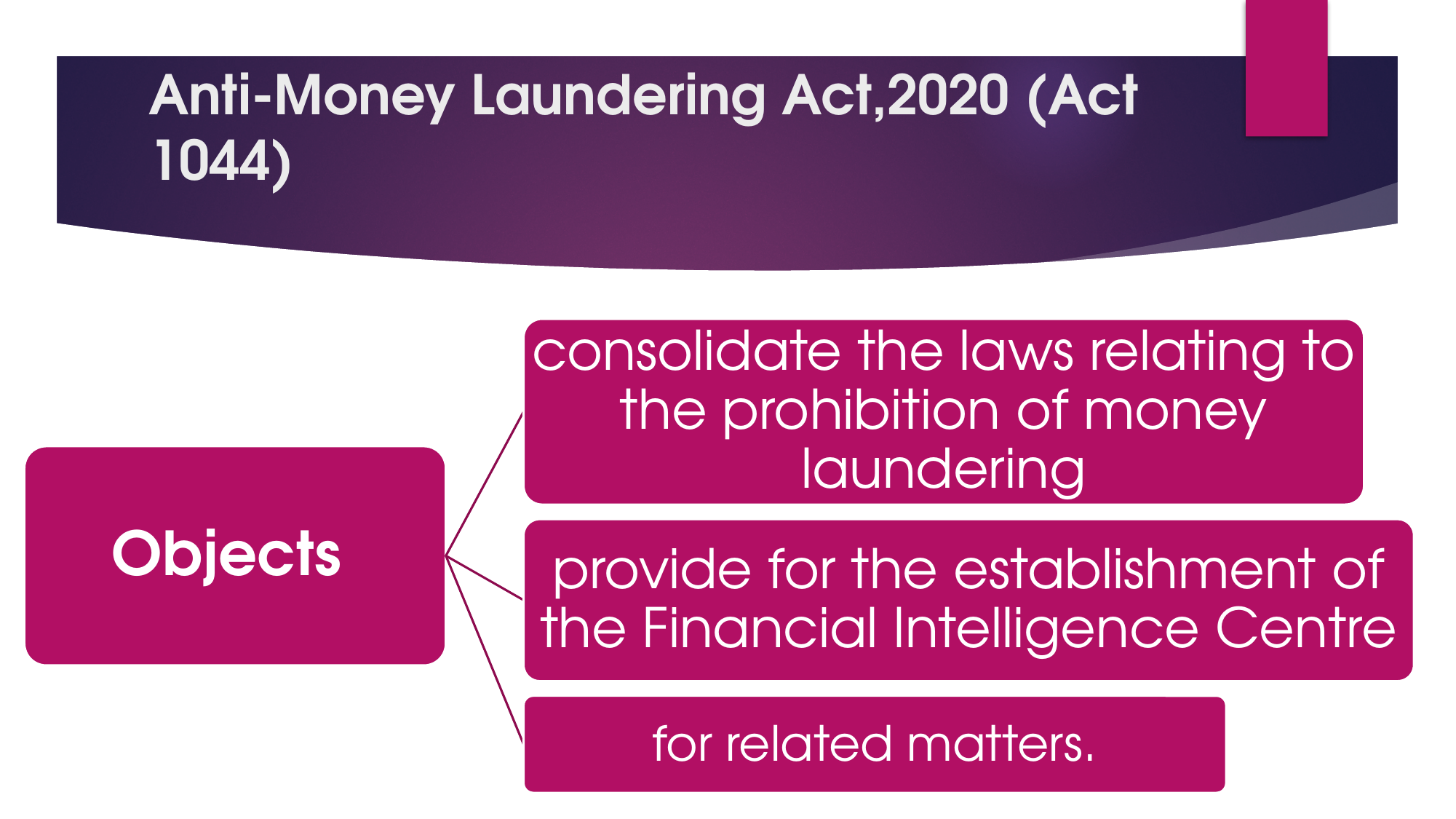

# Anti-Money Laundering Act,2020 (Act 1044)

consolidate the laws relating to the prohibition of money laundering

Objects

provide for the establishment of the Financial Intelligence Centre

for related matters.